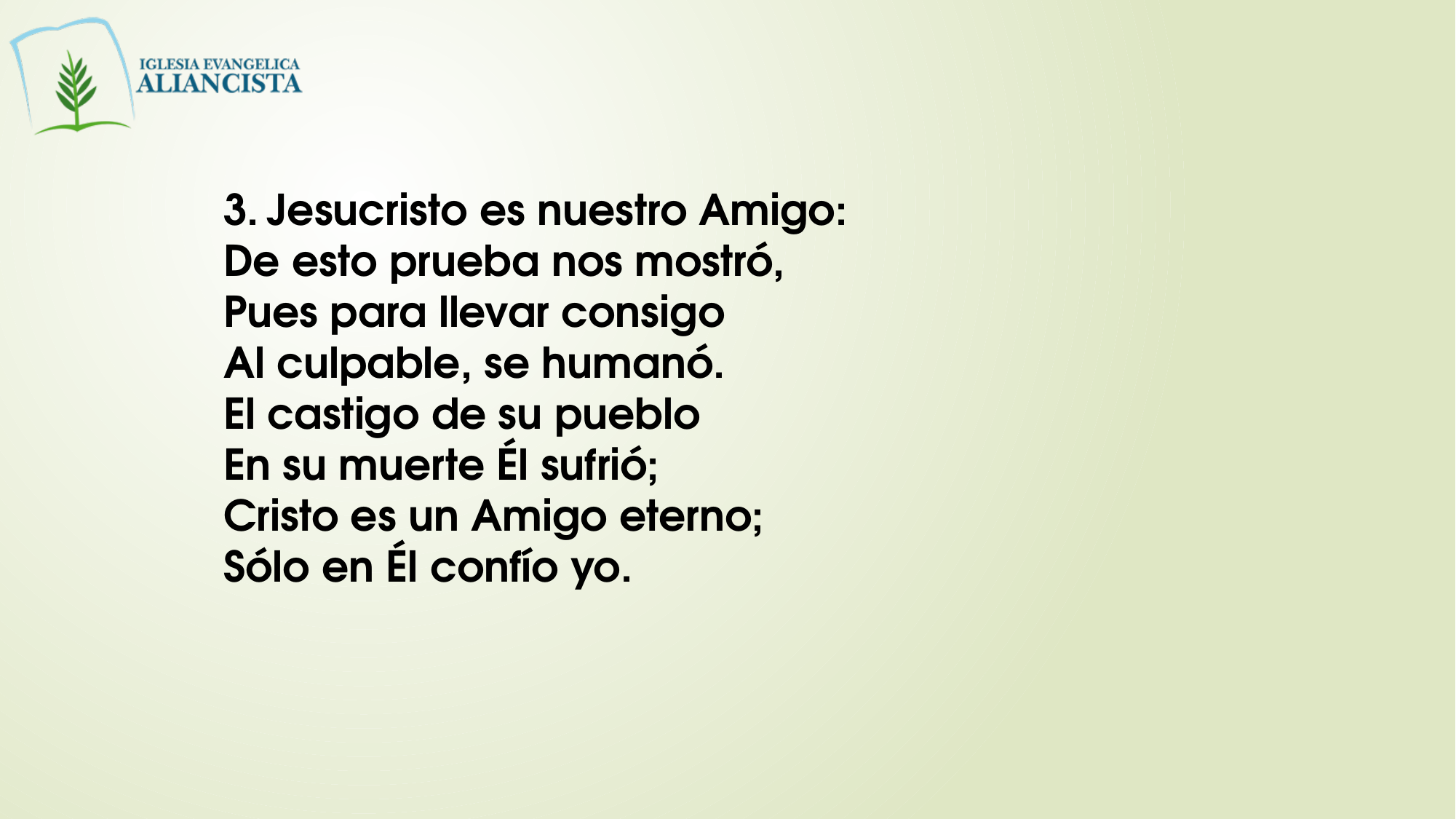

3. Jesucristo es nuestro Amigo:
De esto prueba nos mostró,
Pues para llevar consigo
Al culpable, se humanó.
El castigo de su pueblo
En su muerte Él sufrió;
Cristo es un Amigo eterno;
Sólo en Él confío yo.